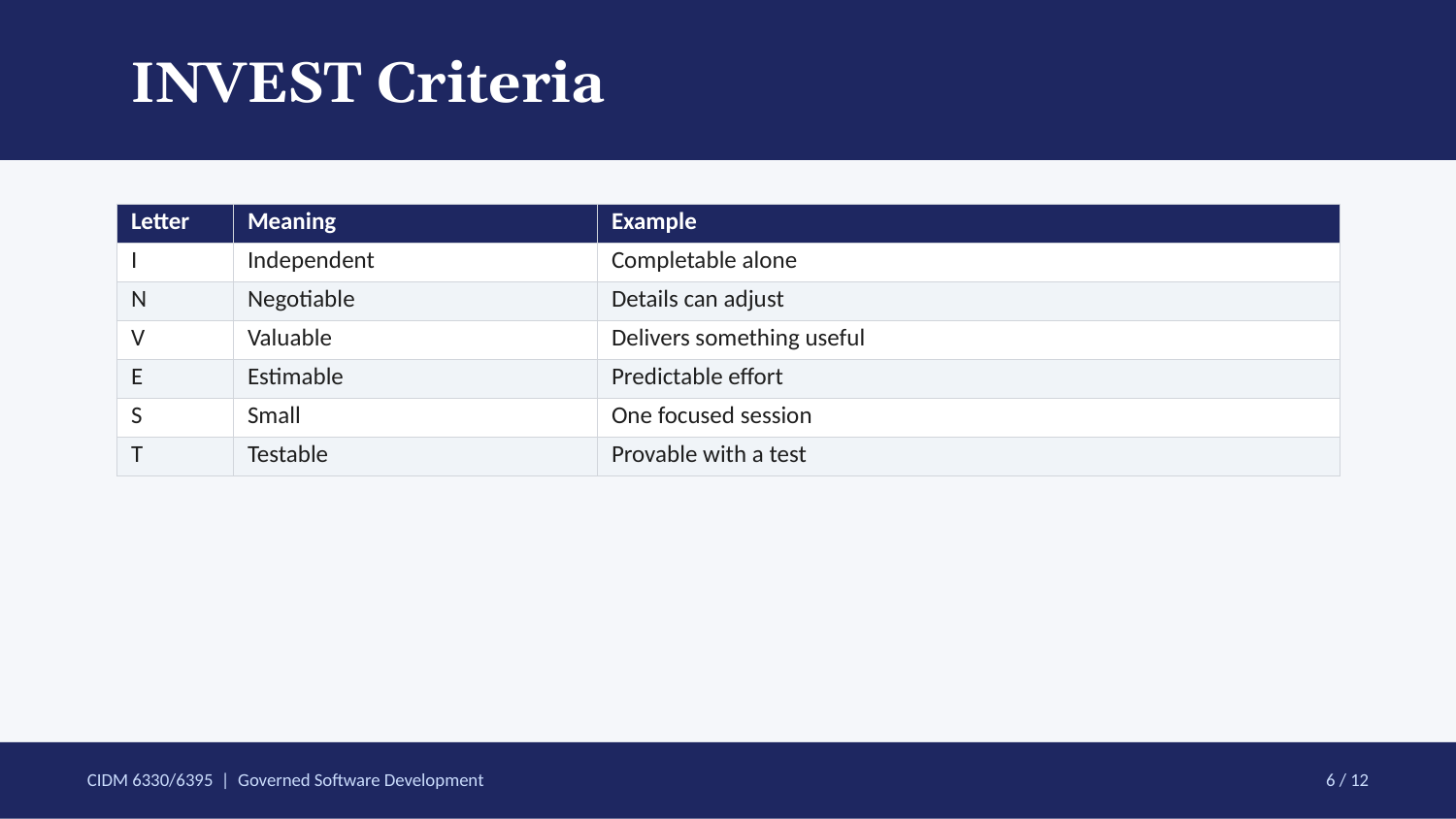

INVEST Criteria
| Letter | Meaning | Example |
| --- | --- | --- |
| I | Independent | Completable alone |
| N | Negotiable | Details can adjust |
| V | Valuable | Delivers something useful |
| E | Estimable | Predictable effort |
| S | Small | One focused session |
| T | Testable | Provable with a test |

CIDM 6330/6395  |  Governed Software Development
6 / 12